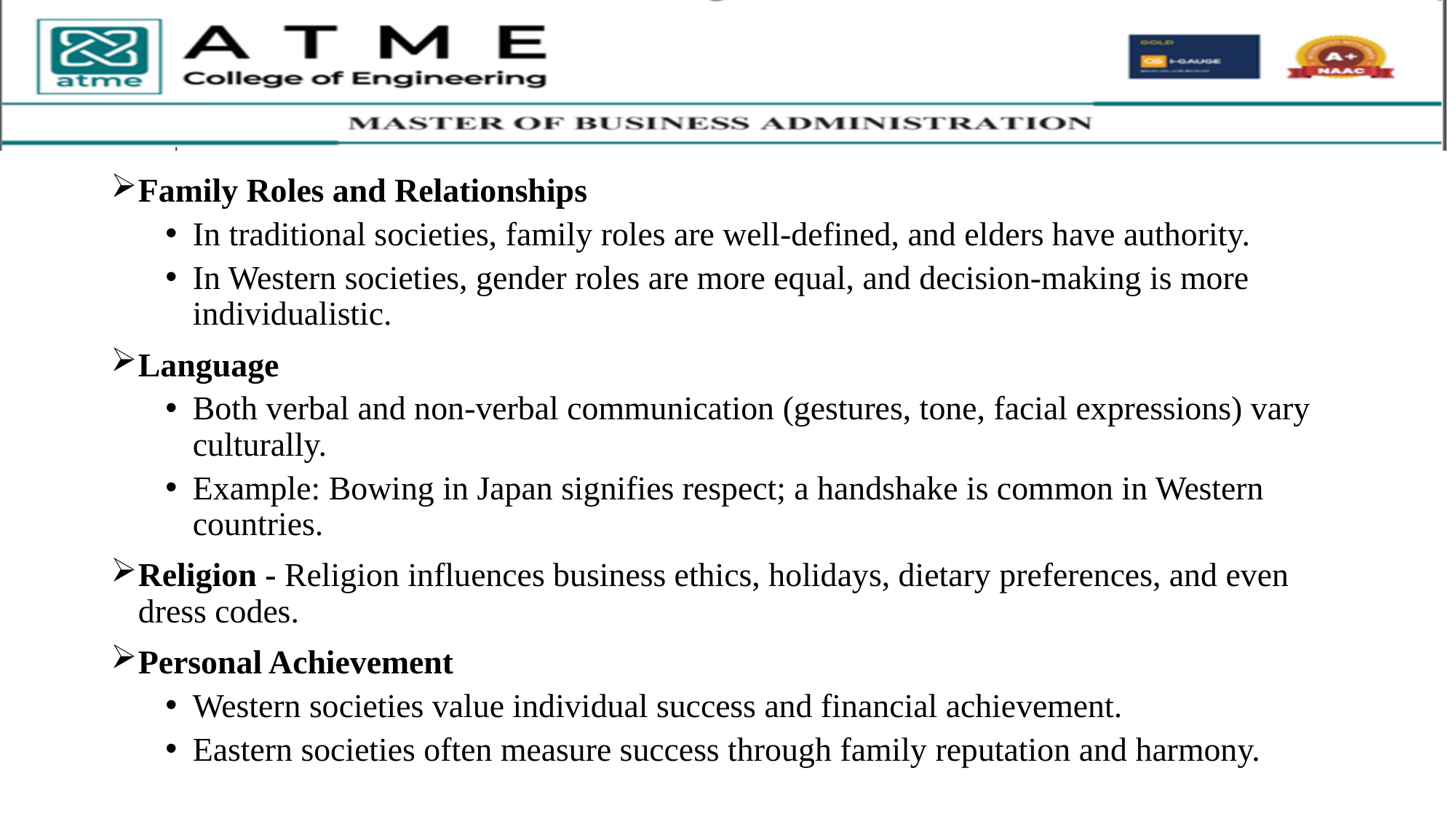

Family Roles and Relationships
In traditional societies, family roles are well-defined, and elders have authority.
In Western societies, gender roles are more equal, and decision-making is more individualistic.
Language
Both verbal and non-verbal communication (gestures, tone, facial expressions) vary culturally.
Example: Bowing in Japan signifies respect; a handshake is common in Western countries.
Religion - Religion influences business ethics, holidays, dietary preferences, and even dress codes.
Personal Achievement
Western societies value individual success and financial achievement.
Eastern societies often measure success through family reputation and harmony.